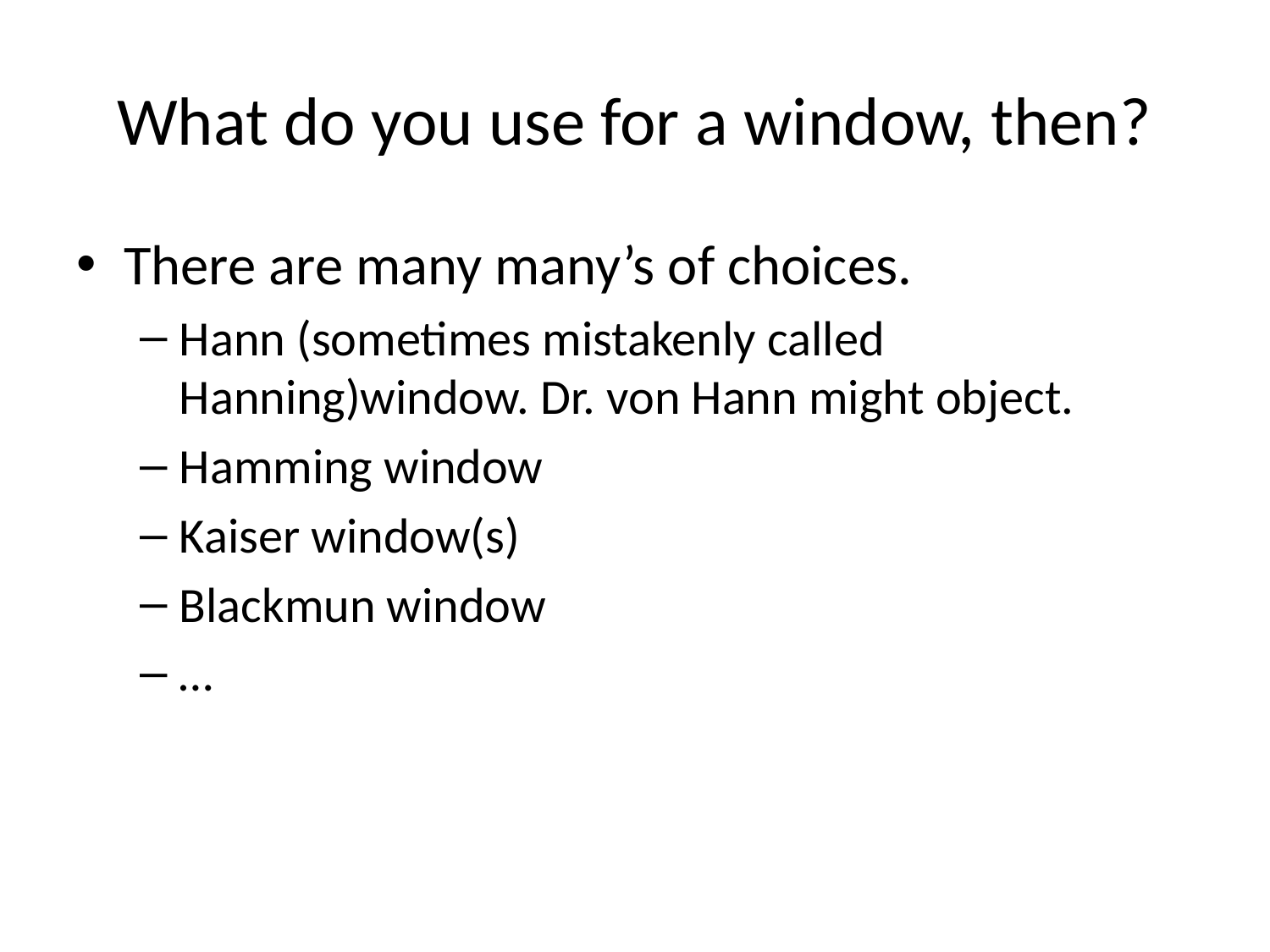

# What do you use for a window, then?
There are many many’s of choices.
Hann (sometimes mistakenly called Hanning)window. Dr. von Hann might object.
Hamming window
Kaiser window(s)
Blackmun window
…